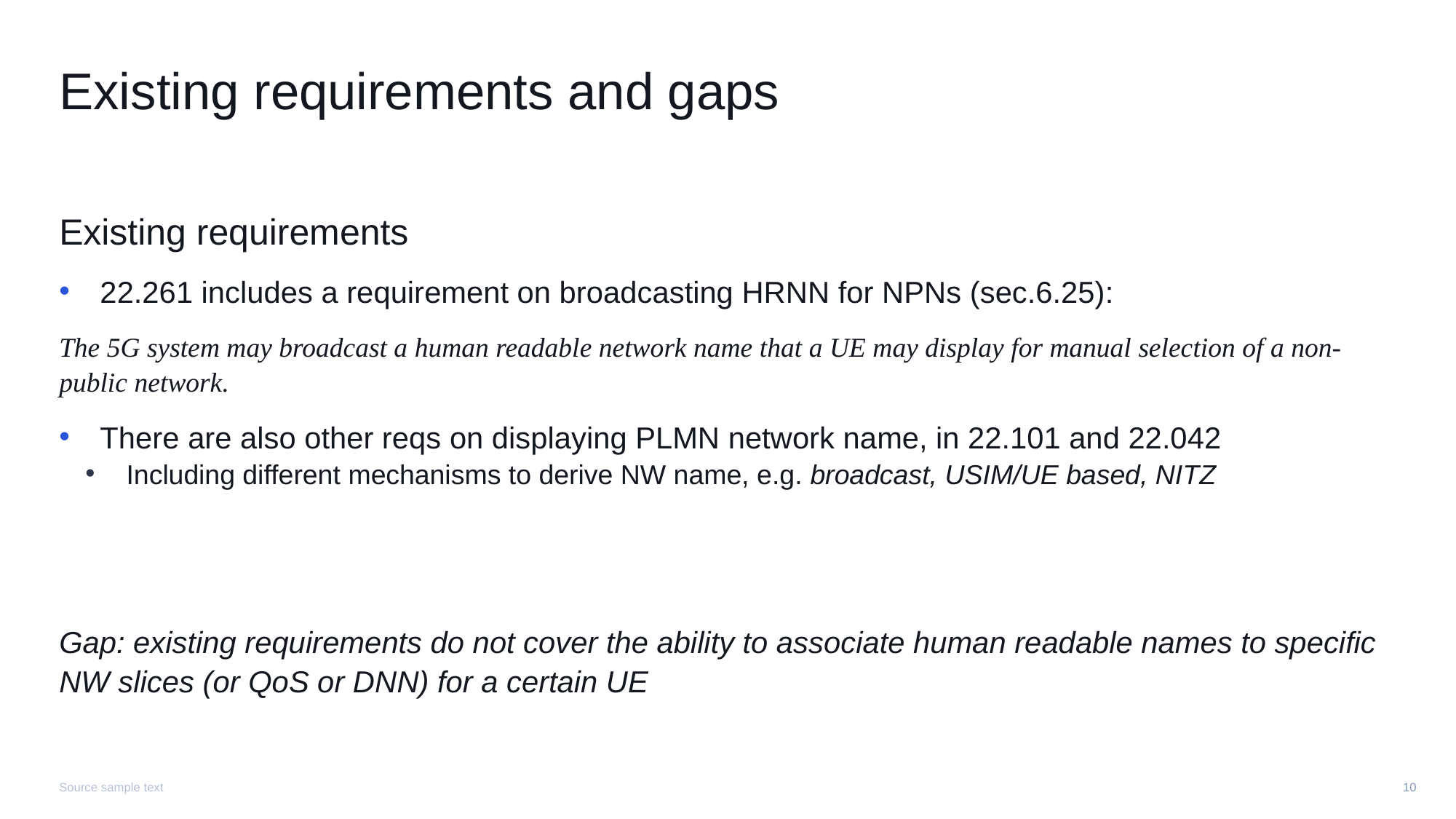

# Existing requirements and gaps

Existing requirements
22.261 includes a requirement on broadcasting HRNN for NPNs (sec.6.25):
The 5G system may broadcast a human readable network name that a UE may display for manual selection of a non-public network.
There are also other reqs on displaying PLMN network name, in 22.101 and 22.042
Including different mechanisms to derive NW name, e.g. broadcast, USIM/UE based, NITZ

Gap: existing requirements do not cover the ability to associate human readable names to specific NW slices (or QoS or DNN) for a certain UE
Source sample text